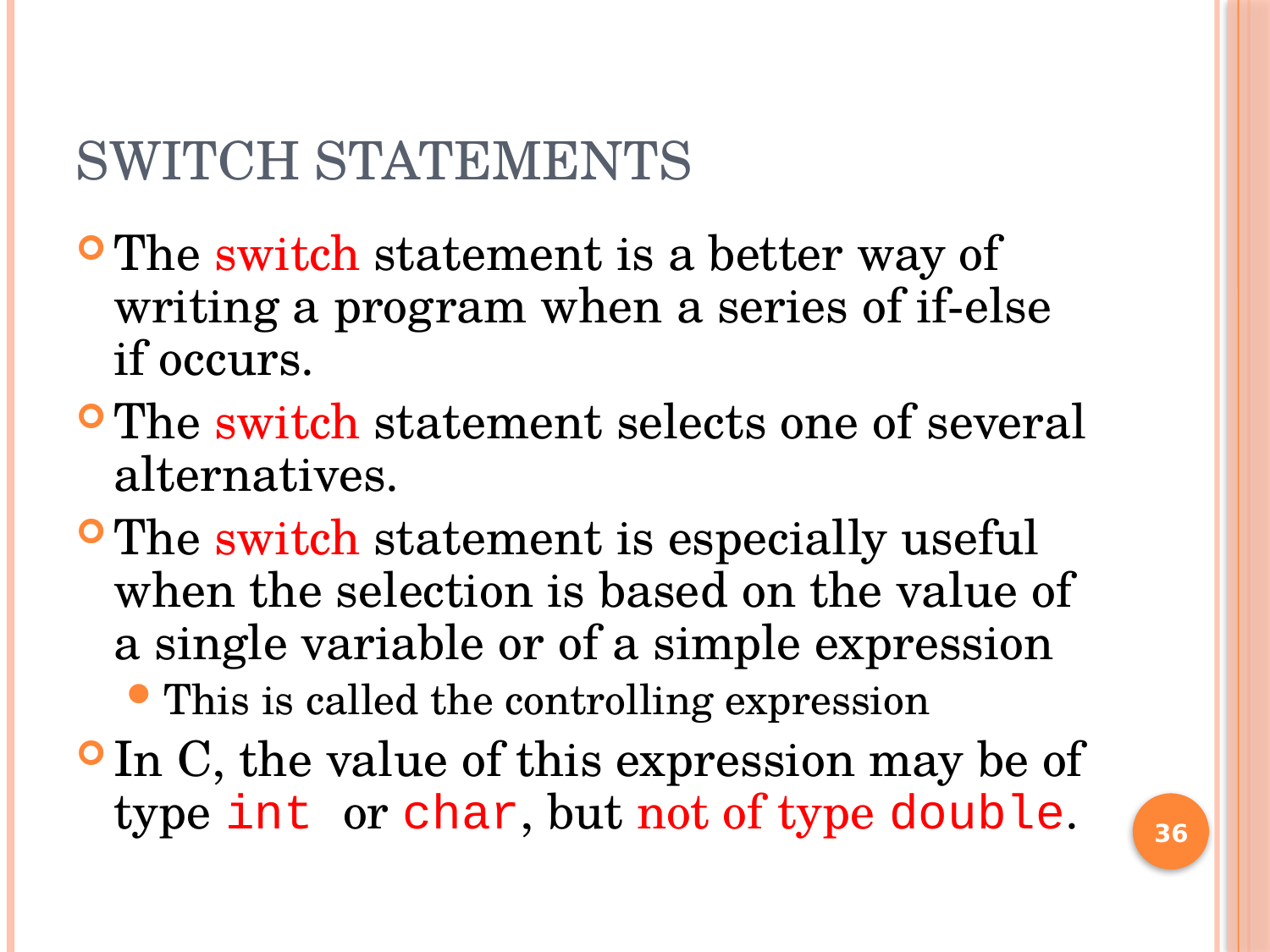

# Switch statements
The switch statement is a better way of writing a program when a series of if-else if occurs.
The switch statement selects one of several alternatives.
The switch statement is especially useful when the selection is based on the value of a single variable or of a simple expression
This is called the controlling expression
In C, the value of this expression may be of type int or char, but not of type double.
36